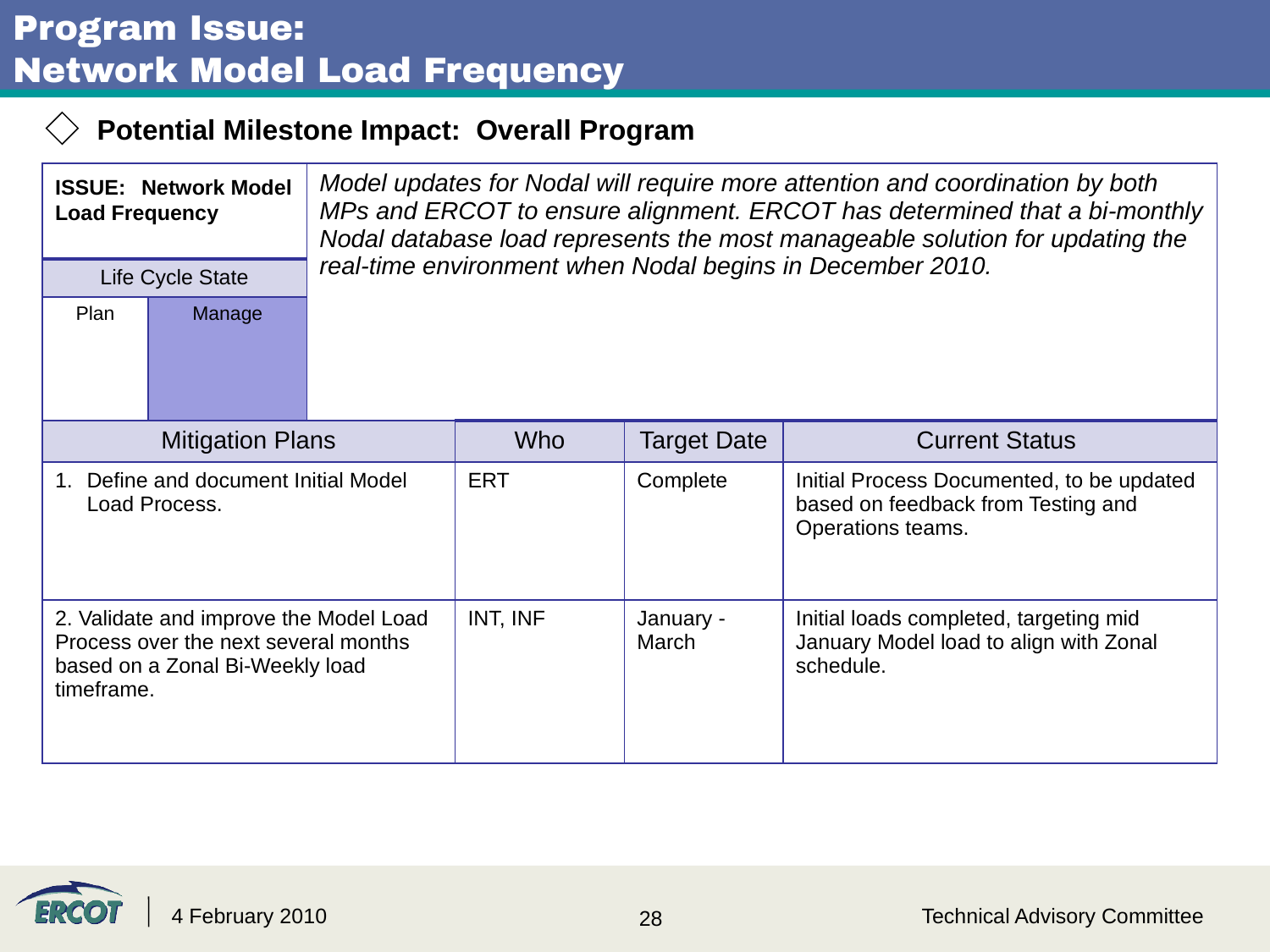

# Program Issue: Network Model Load Frequency
Potential Milestone Impact:  Overall Program

| ISSUE: Network Model Load Frequency |  | Model updates for Nodal will require more attention and coordination by both MPs and ERCOT to ensure alignment. ERCOT has determined that a bi-monthly Nodal database load represents the most manageable solution for updating the real-time environment when Nodal begins in December 2010. |  |  |  |
| --- | --- | --- | --- | --- | --- |
| Life Cycle State |  |  |  |  |  |
| Plan | Manage |  |  |  |  |
| Mitigation Plans |  |  | Who | Target Date | Current Status |
| Define and document Initial Model Load Process. |  |  | ERT | Complete | Initial Process Documented, to be updated based on feedback from Testing and Operations teams. |
| 2. Validate and improve the Model Load Process over the next several months based on a Zonal Bi-Weekly load timeframe. |  |  | INT, INF | January - March | Initial loads completed, targeting mid January Model load to align with Zonal schedule. |
4 February 2010
Technical Advisory Committee